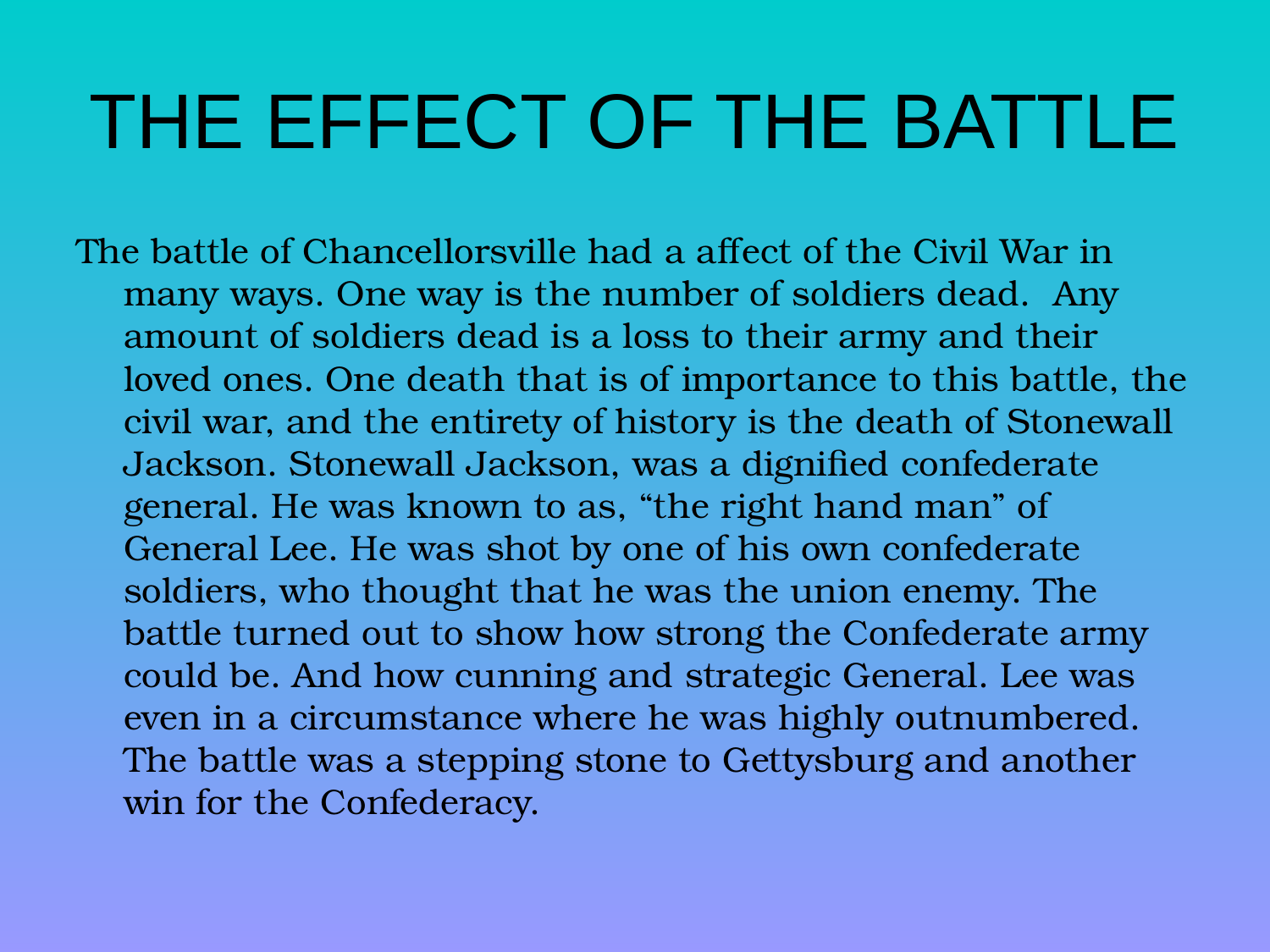

# THE EFFECT OF THE BATTLE
The battle of Chancellorsville had a affect of the Civil War in many ways. One way is the number of soldiers dead.  Any amount of soldiers dead is a loss to their army and their loved ones. One death that is of importance to this battle, the civil war, and the entirety of history is the death of Stonewall Jackson. Stonewall Jackson, was a dignified confederate general. He was known to as, “the right hand man” of General Lee. He was shot by one of his own confederate soldiers, who thought that he was the union enemy. The battle turned out to show how strong the Confederate army could be. And how cunning and strategic General. Lee was even in a circumstance where he was highly outnumbered. The battle was a stepping stone to Gettysburg and another win for the Confederacy.